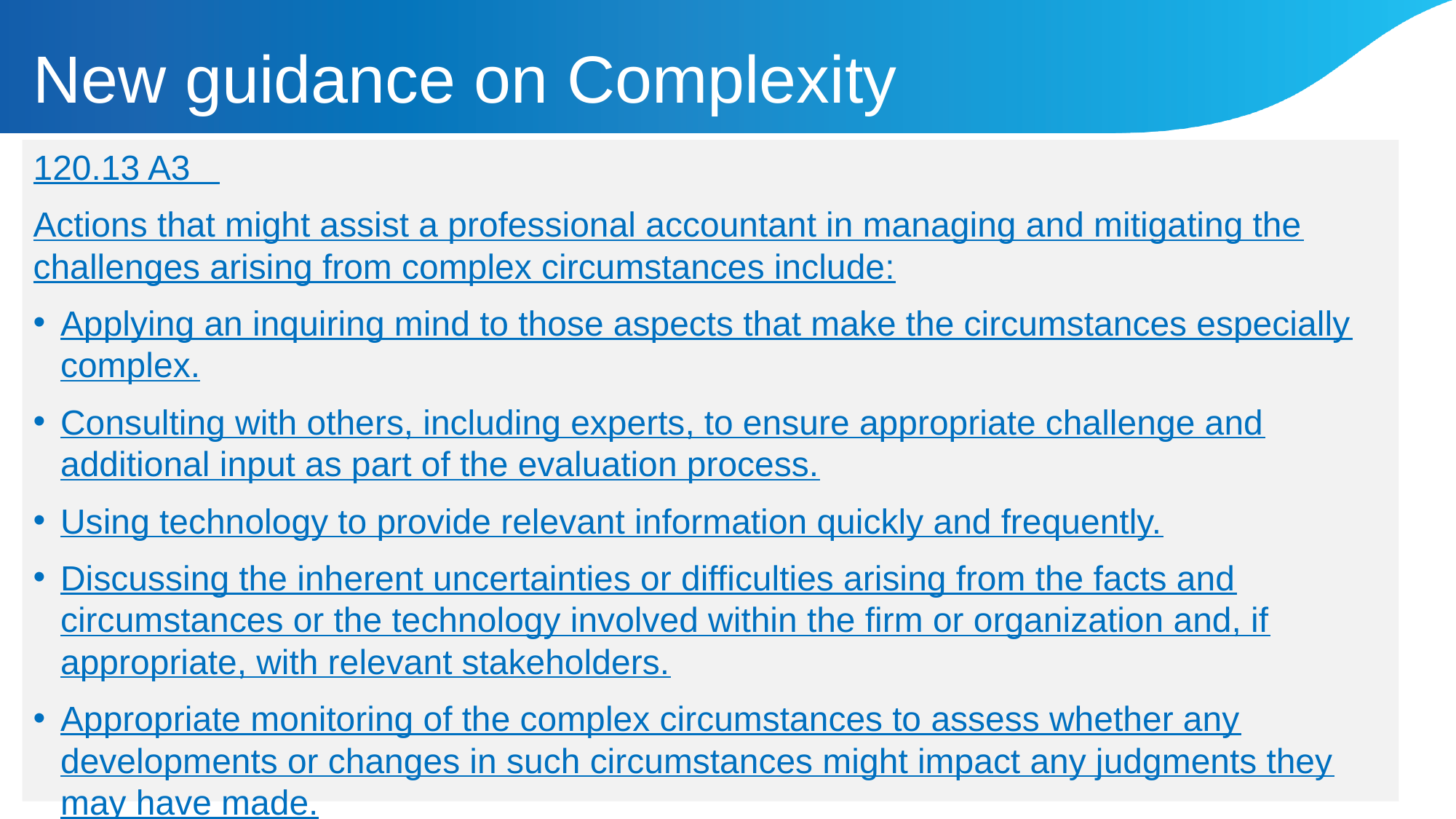

# New guidance on Complexity
120.13 A3
Actions that might assist a professional accountant in managing and mitigating the challenges arising from complex circumstances include:
Applying an inquiring mind to those aspects that make the circumstances especially complex.
Consulting with others, including experts, to ensure appropriate challenge and additional input as part of the evaluation process.
Using technology to provide relevant information quickly and frequently.
Discussing the inherent uncertainties or difficulties arising from the facts and circumstances or the technology involved within the firm or organization and, if appropriate, with relevant stakeholders.
Appropriate monitoring of the complex circumstances to assess whether any developments or changes in such circumstances might impact any judgments they may have made.